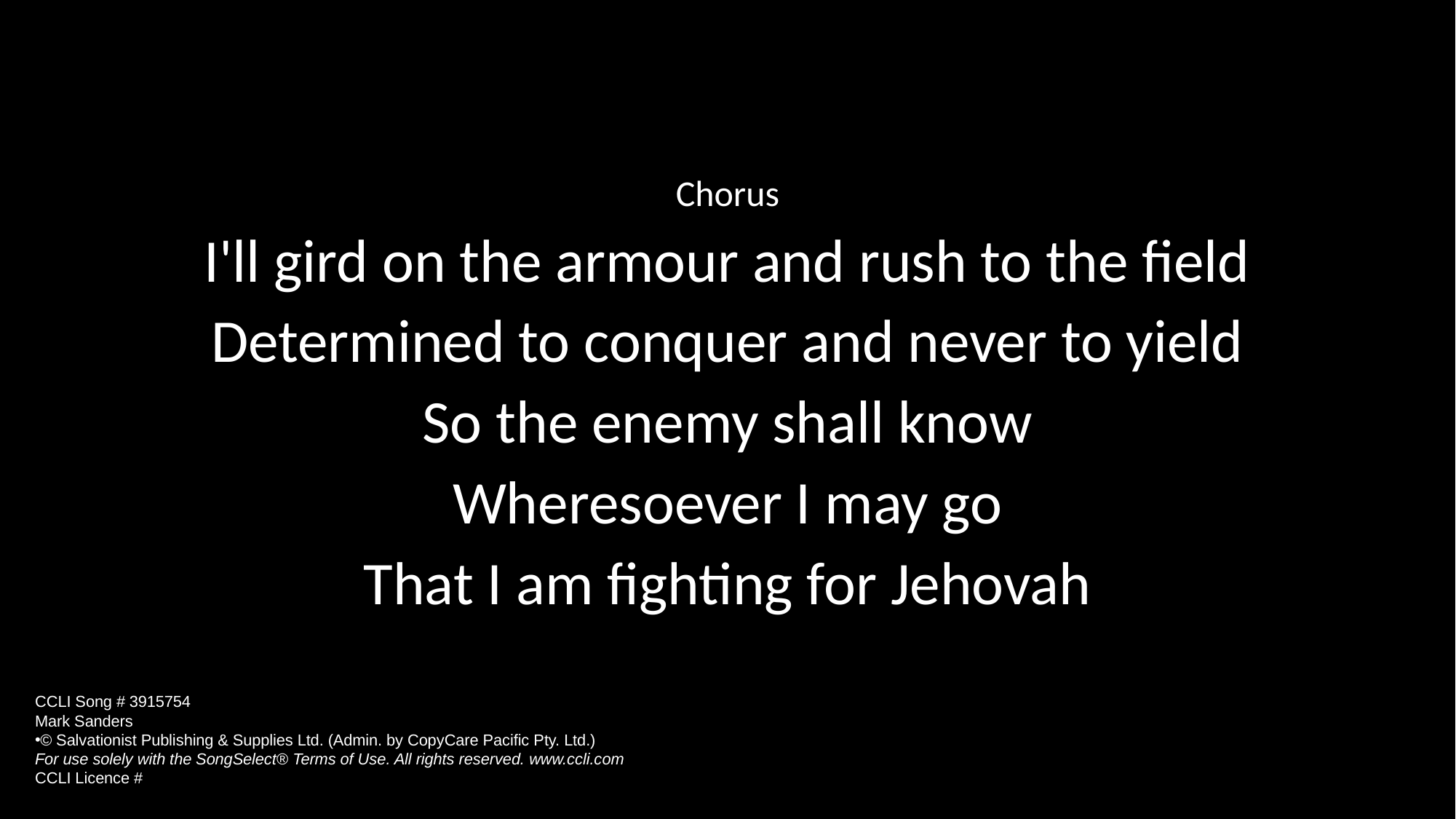

Chorus
I'll gird on the armour and rush to the field
Determined to conquer and never to yield
So the enemy shall know
Wheresoever I may go
That I am fighting for Jehovah
CCLI Song # 3915754
Mark Sanders
© Salvationist Publishing & Supplies Ltd. (Admin. by CopyCare Pacific Pty. Ltd.)
For use solely with the SongSelect® Terms of Use. All rights reserved. www.ccli.com
CCLI Licence #